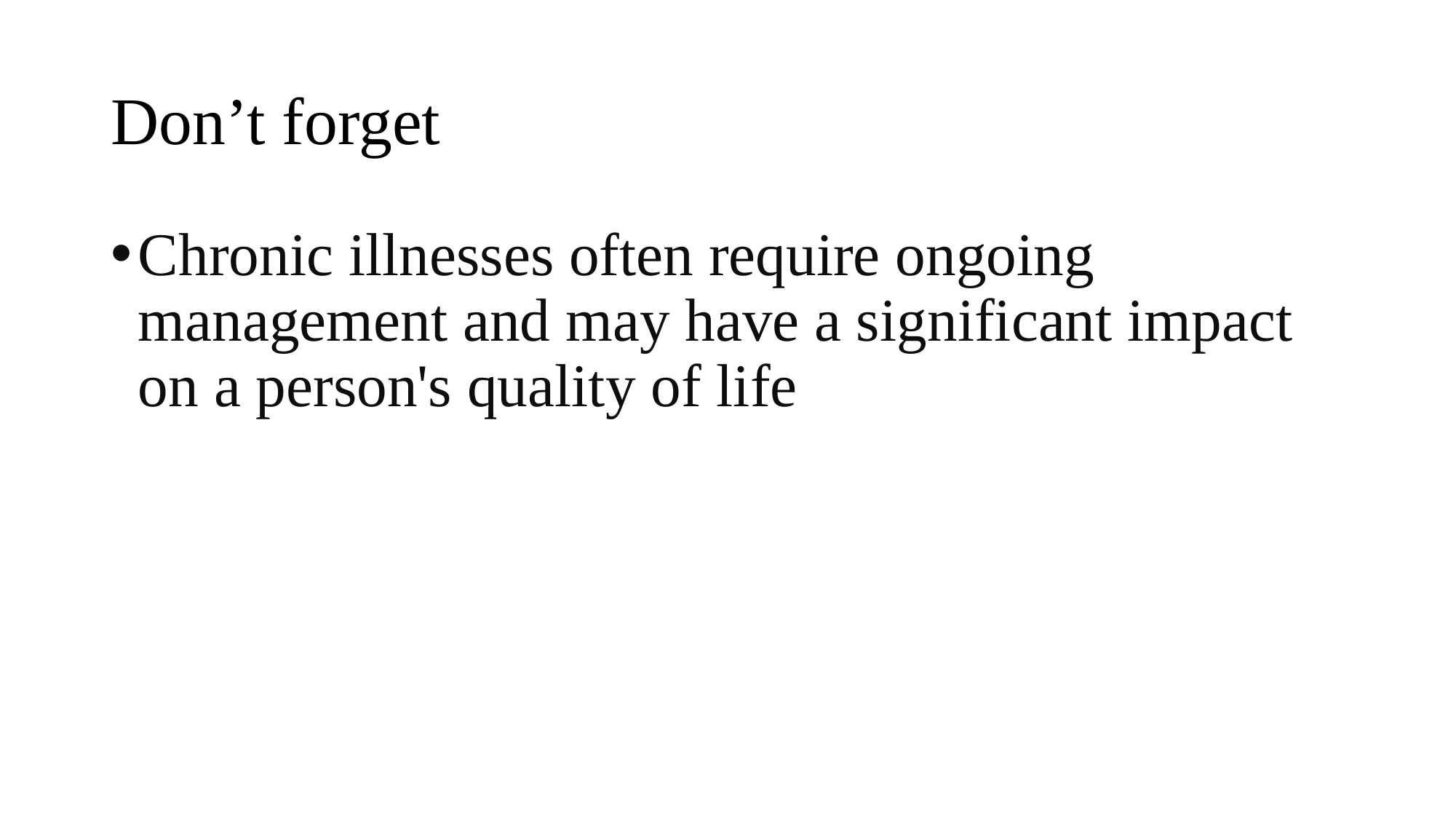

# Don’t forget
Chronic illnesses often require ongoing management and may have a significant impact on a person's quality of life